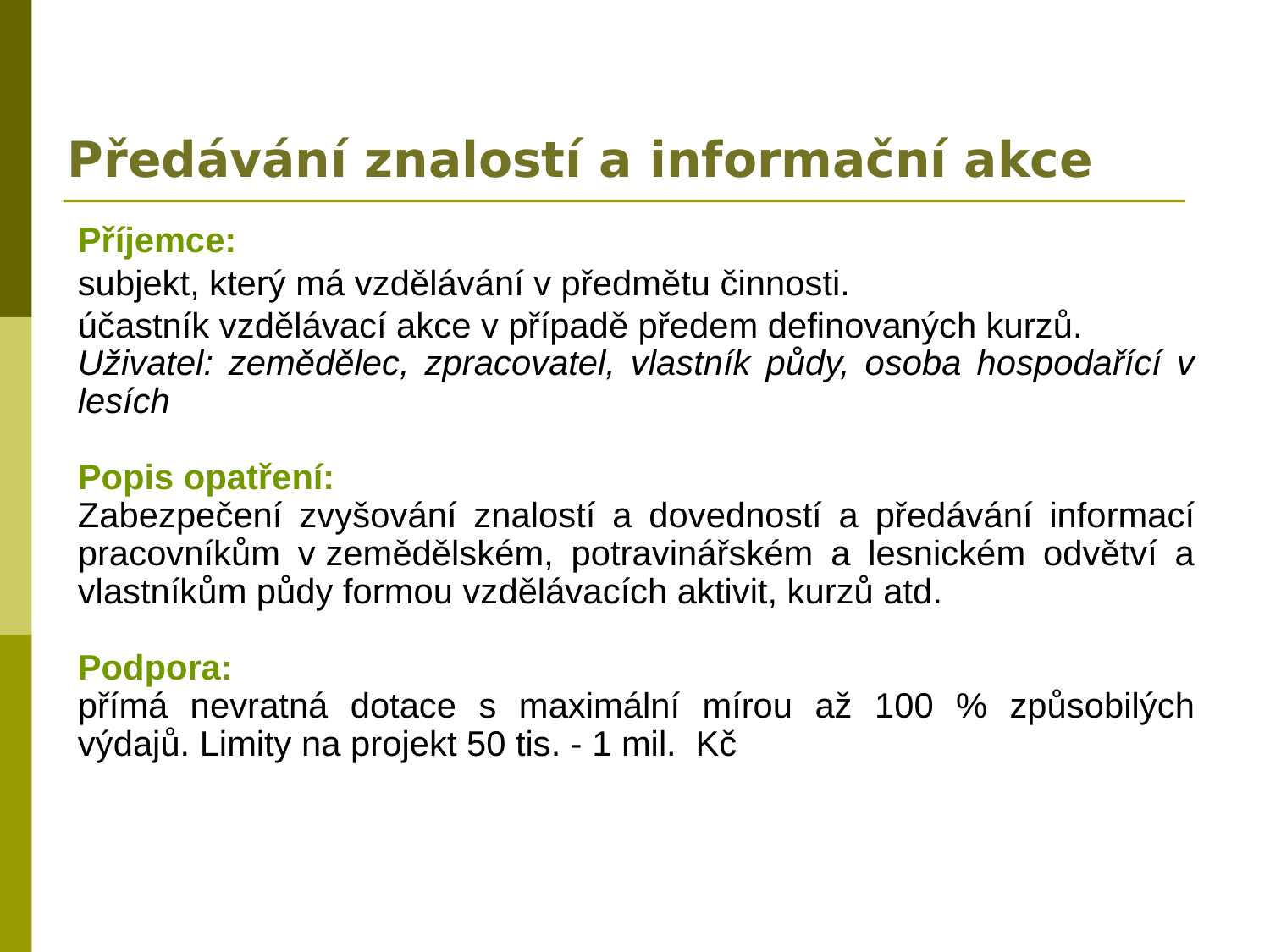

# Předávání znalostí a informační akce
Příjemce:
subjekt, který má vzdělávání v předmětu činnosti.
účastník vzdělávací akce v případě předem definovaných kurzů.
Uživatel: zemědělec, zpracovatel, vlastník půdy, osoba hospodařící v lesích

Popis opatření:
Zabezpečení zvyšování znalostí a dovedností a předávání informací pracovníkům v zemědělském, potravinářském a lesnickém odvětví a vlastníkům půdy formou vzdělávacích aktivit, kurzů atd.

Podpora:
přímá nevratná dotace s maximální mírou až 100 % způsobilých výdajů. Limity na projekt 50 tis. - 1 mil.  Kč